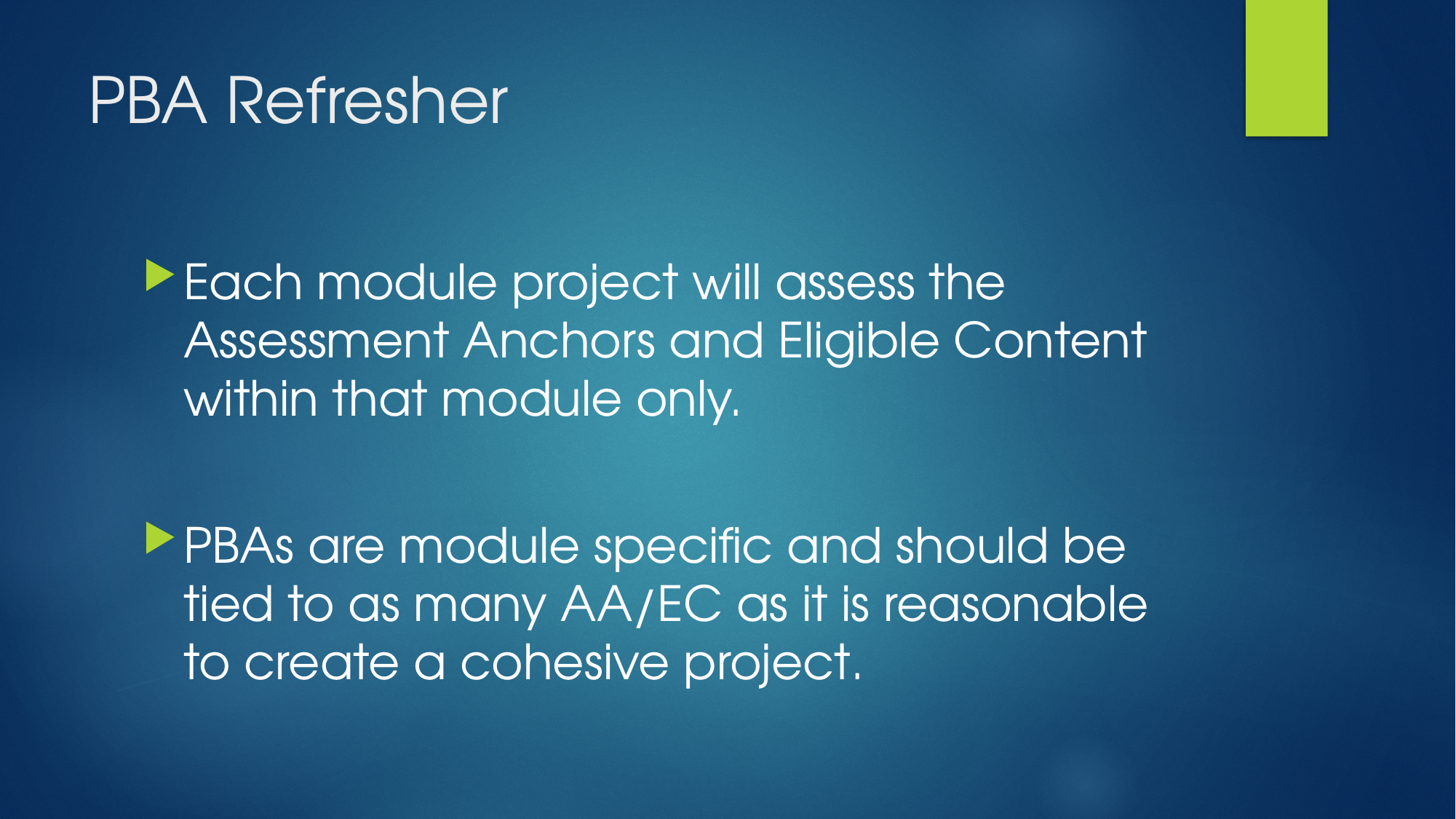

# PBA Refresher
Each module project will assess the Assessment Anchors and Eligible Content within that module only.

PBAs are module specific and should be tied to as many AA/EC as it is reasonable to create a cohesive project.